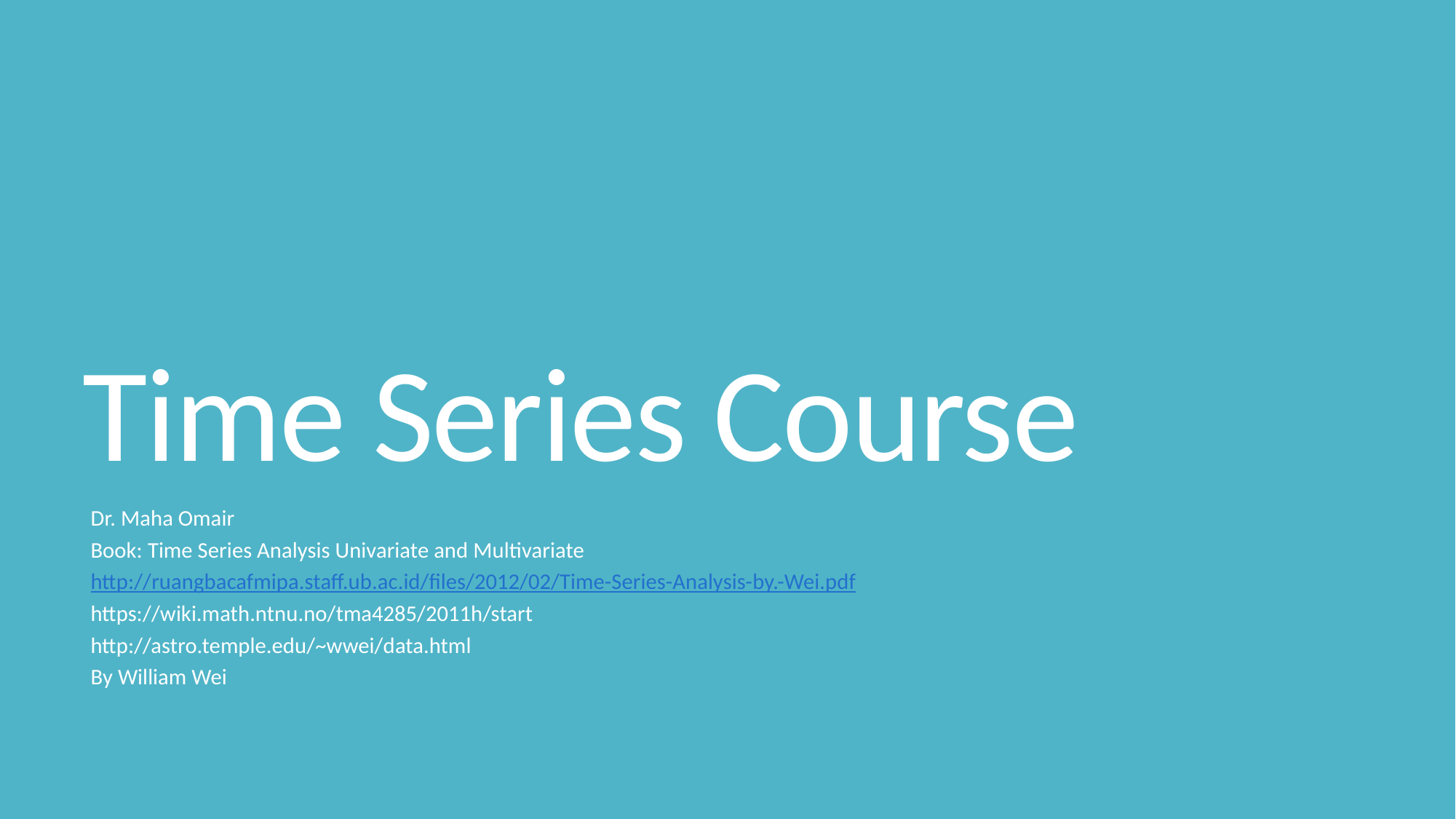

# Time Series Course
Dr. Maha Omair
Book: Time Series Analysis Univariate and Multivariate
http://ruangbacafmipa.staff.ub.ac.id/files/2012/02/Time-Series-Analysis-by.-Wei.pdf
https://wiki.math.ntnu.no/tma4285/2011h/start
http://astro.temple.edu/~wwei/data.html
By William Wei